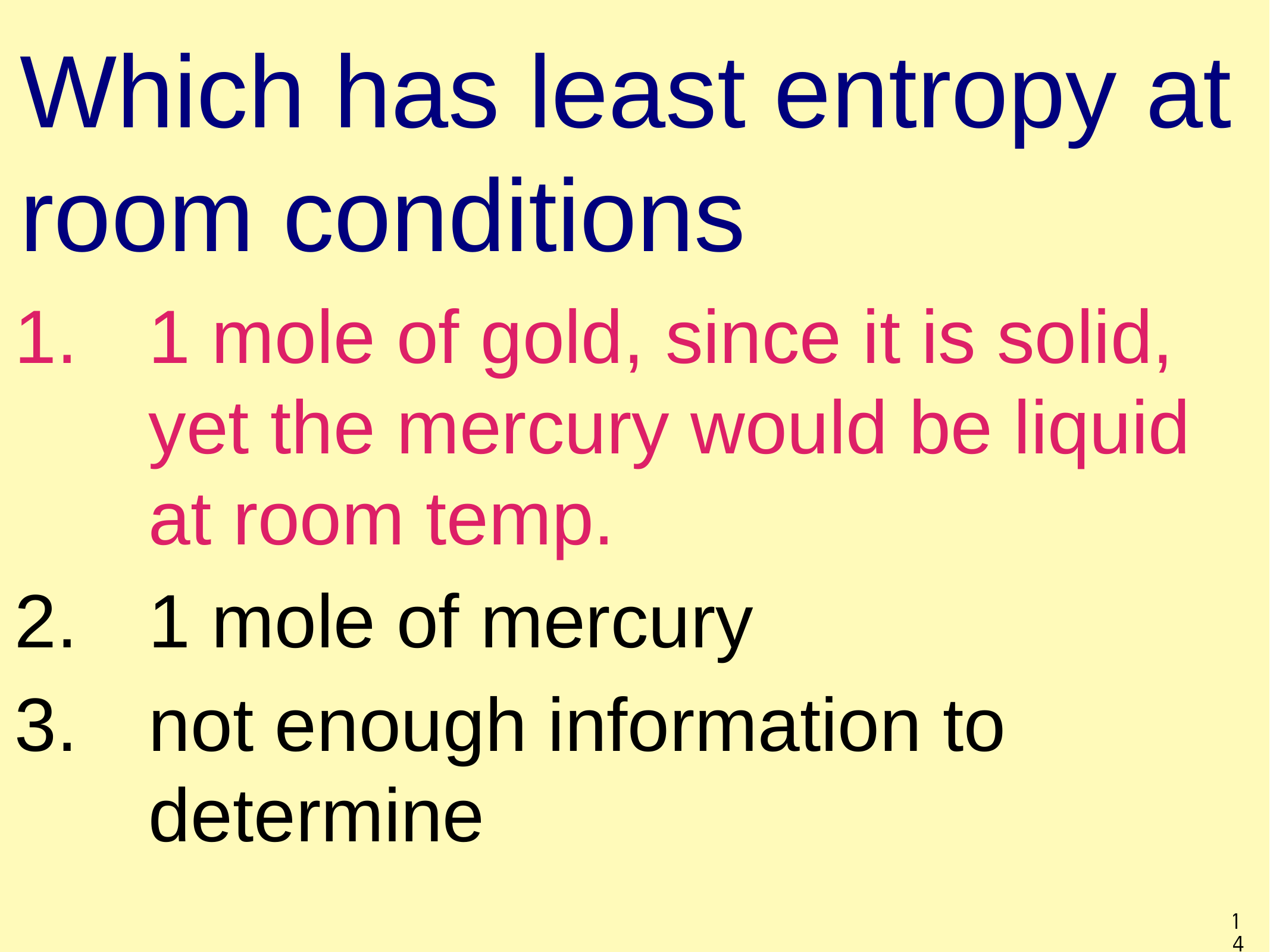

# Which has least entropy at room conditions
1 mole of gold, since it is solid, yet the mercury would be liquid at room temp.
1 mole of mercury
not enough information to determine
14